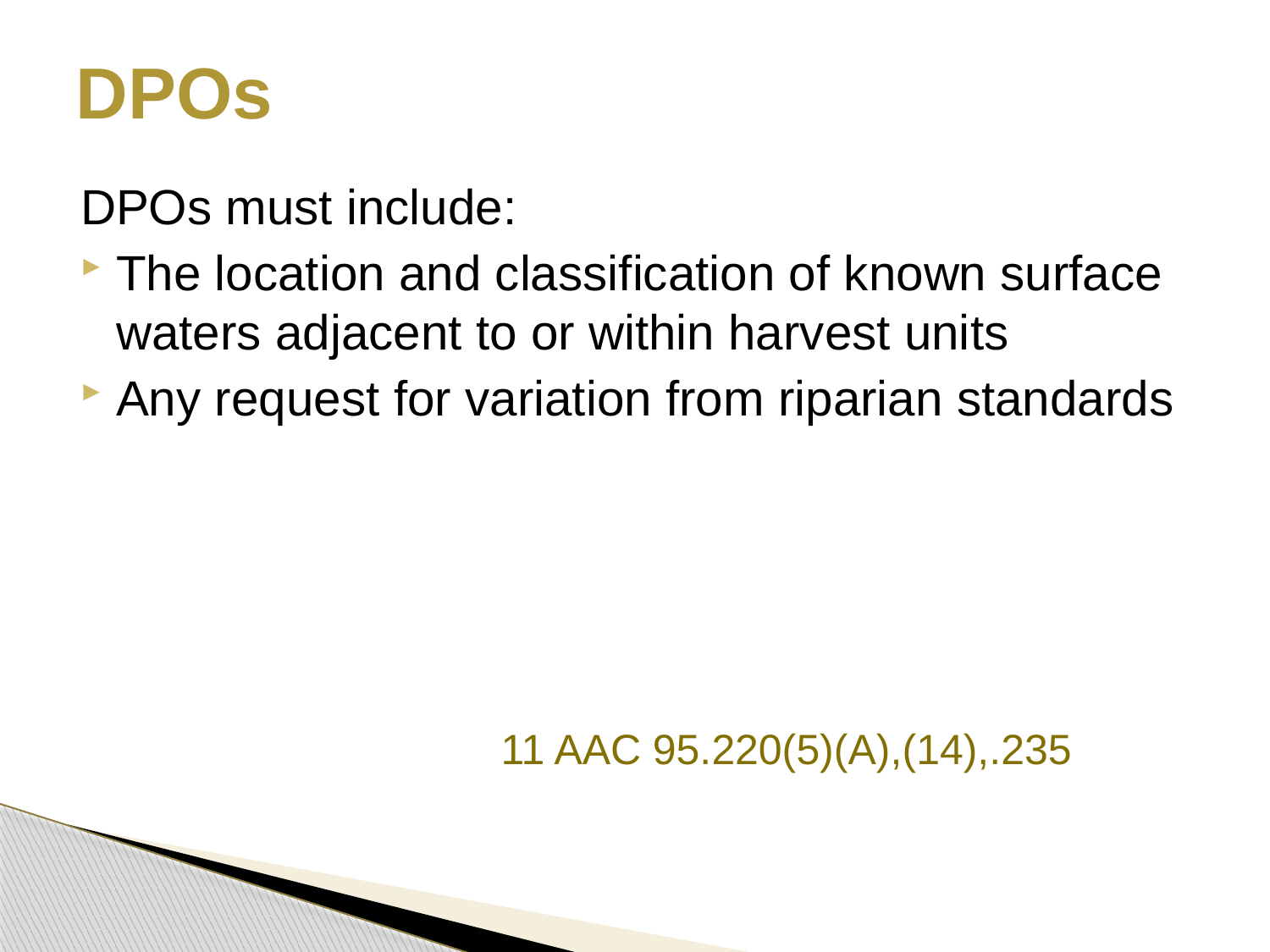

# DPOs
DPOs must include:
The location and classification of known surface waters adjacent to or within harvest units
Any request for variation from riparian standards

											11 AAC 95.220(5)(A),(14),.235